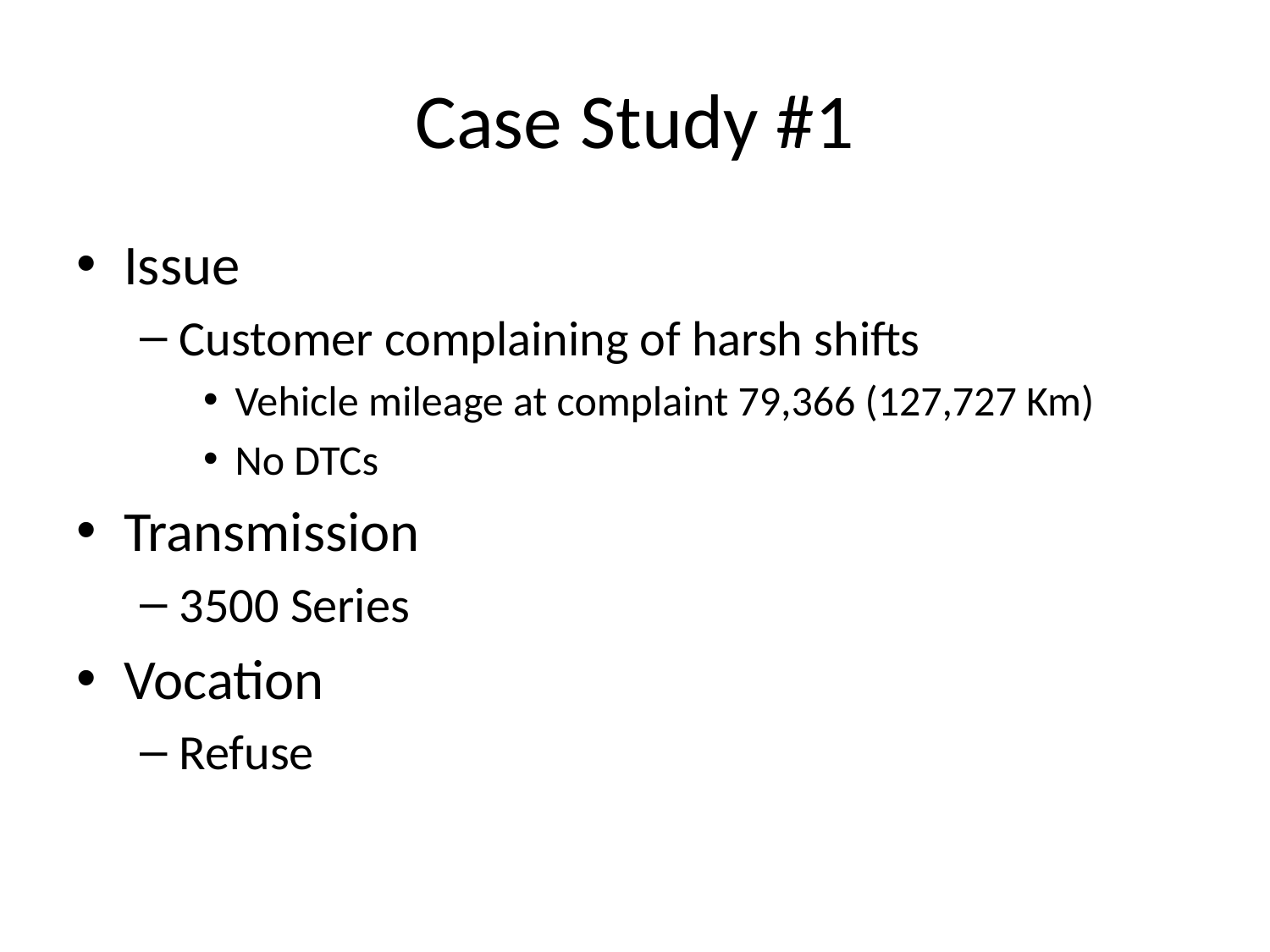

# Case Study #1
Issue
Customer complaining of harsh shifts
Vehicle mileage at complaint 79,366 (127,727 Km)
No DTCs
Transmission
3500 Series
Vocation
Refuse